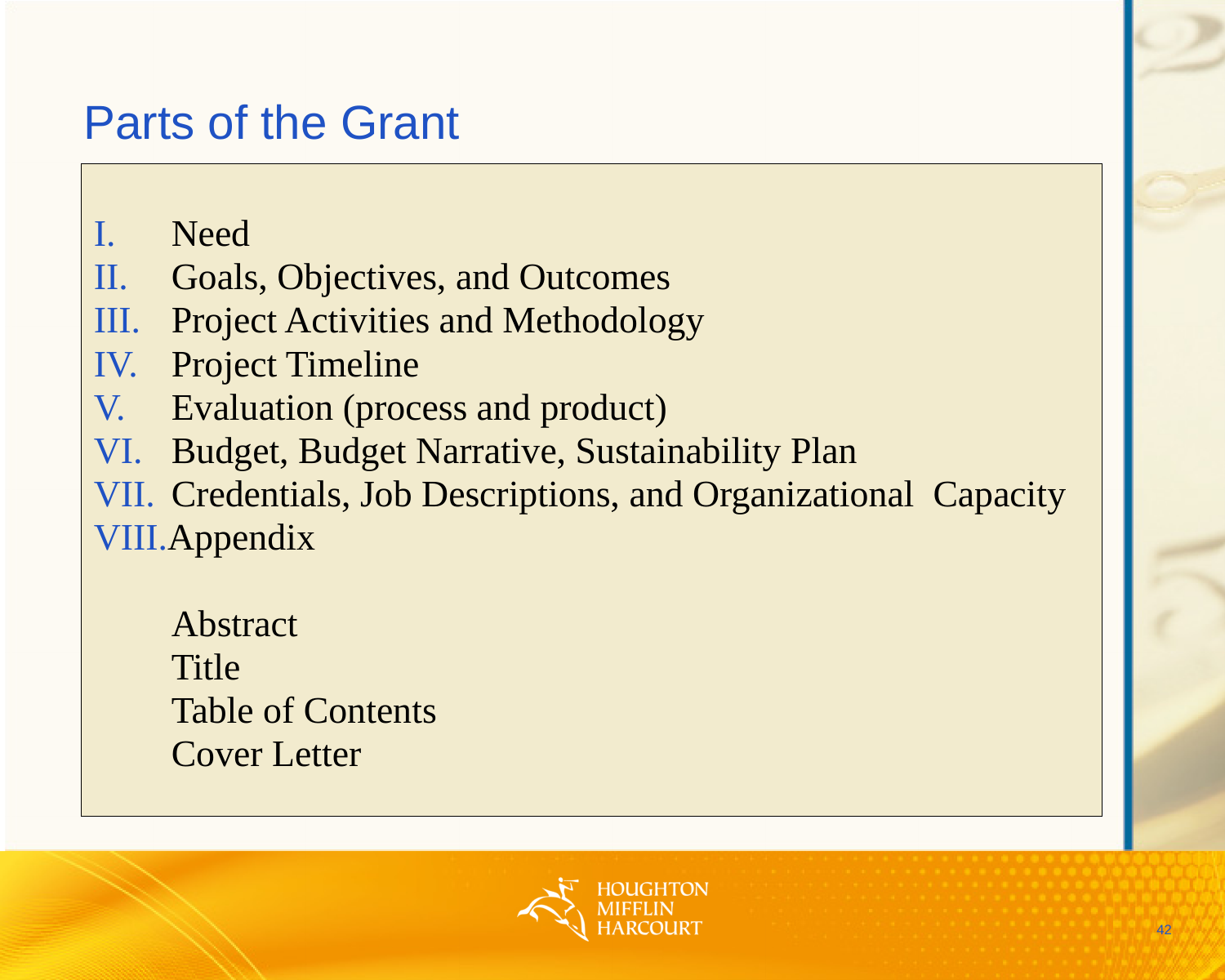

# Parts of the Grant

 Need
 Goals, Objectives, and Outcomes
 Project Activities and Methodology
 Project Timeline
 Evaluation (process and product)
 Budget, Budget Narrative, Sustainability Plan
 Credentials, Job Descriptions, and Organizational  Capacity
Appendix

	 Abstract
	 Title
	 Table of Contents
	 Cover Letter
42